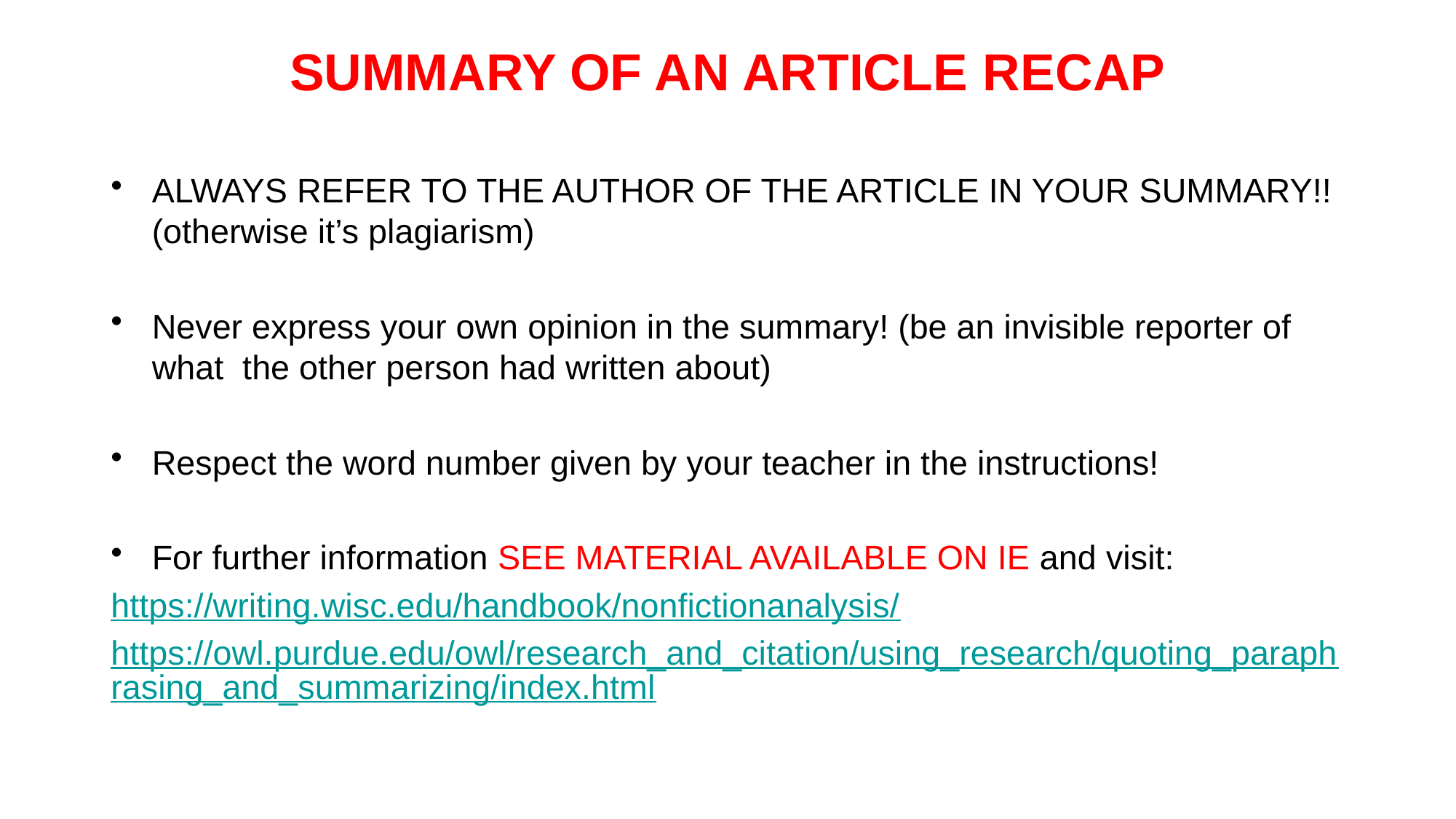

# SUMMARY OF AN ARTICLE RECAP
ALWAYS REFER TO THE AUTHOR OF THE ARTICLE IN YOUR SUMMARY!! (otherwise it’s plagiarism)

Never express your own opinion in the summary! (be an invisible reporter of what  the other person had written about)

Respect the word number given by your teacher in the instructions!

For further information SEE MATERIAL AVAILABLE ON IE and visit:
https://writing.wisc.edu/handbook/nonfictionanalysis/
https://owl.purdue.edu/owl/research_and_citation/using_research/quoting_paraphrasing_and_summarizing/index.html